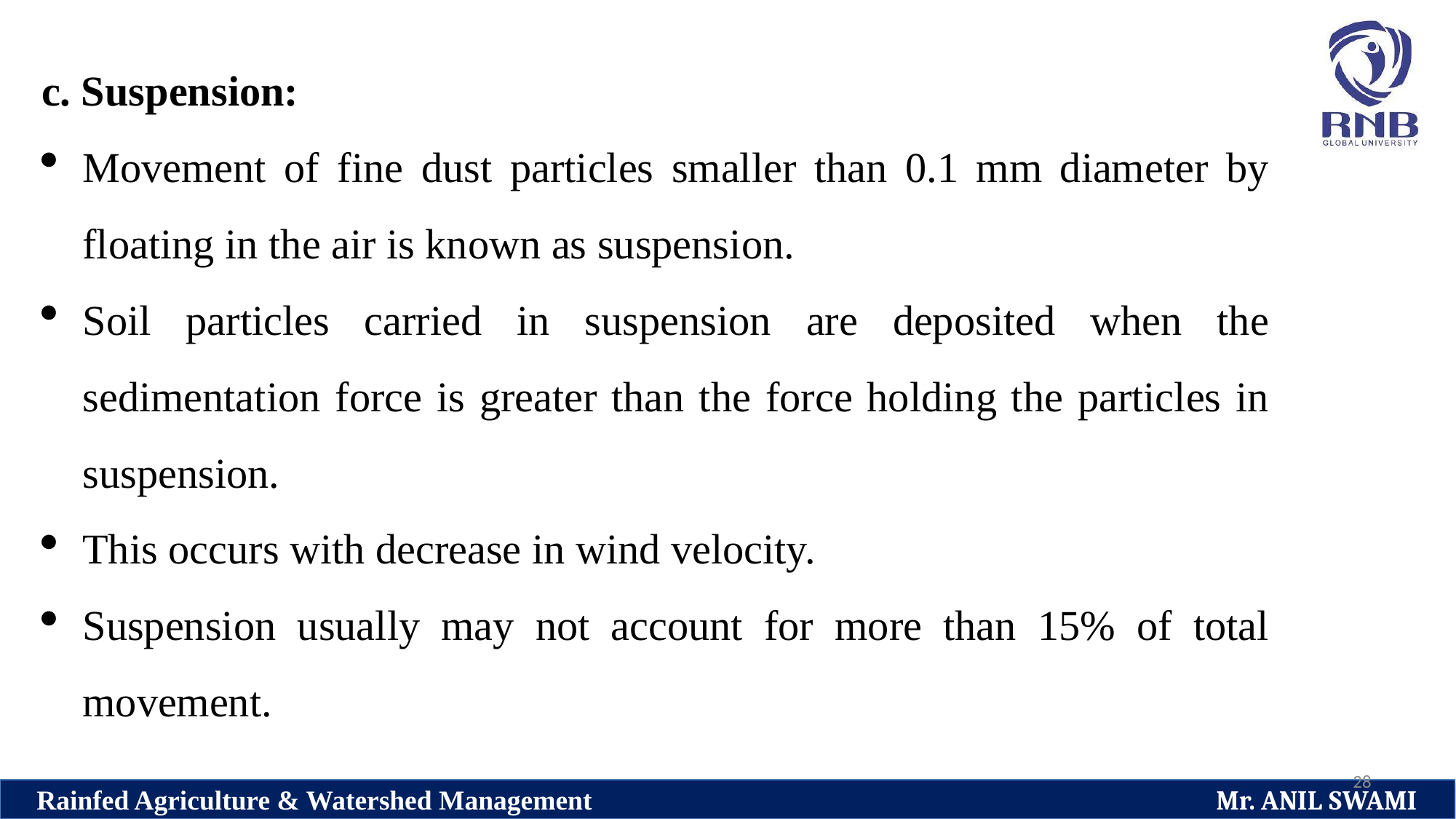

c. Suspension:
Movement of fine dust particles smaller than 0.1 mm diameter by floating in the air is known as suspension.
Soil particles carried in suspension are deposited when the sedimentation force is greater than the force holding the particles in suspension.
This occurs with decrease in wind velocity.
Suspension usually may not account for more than 15% of total movement.
28